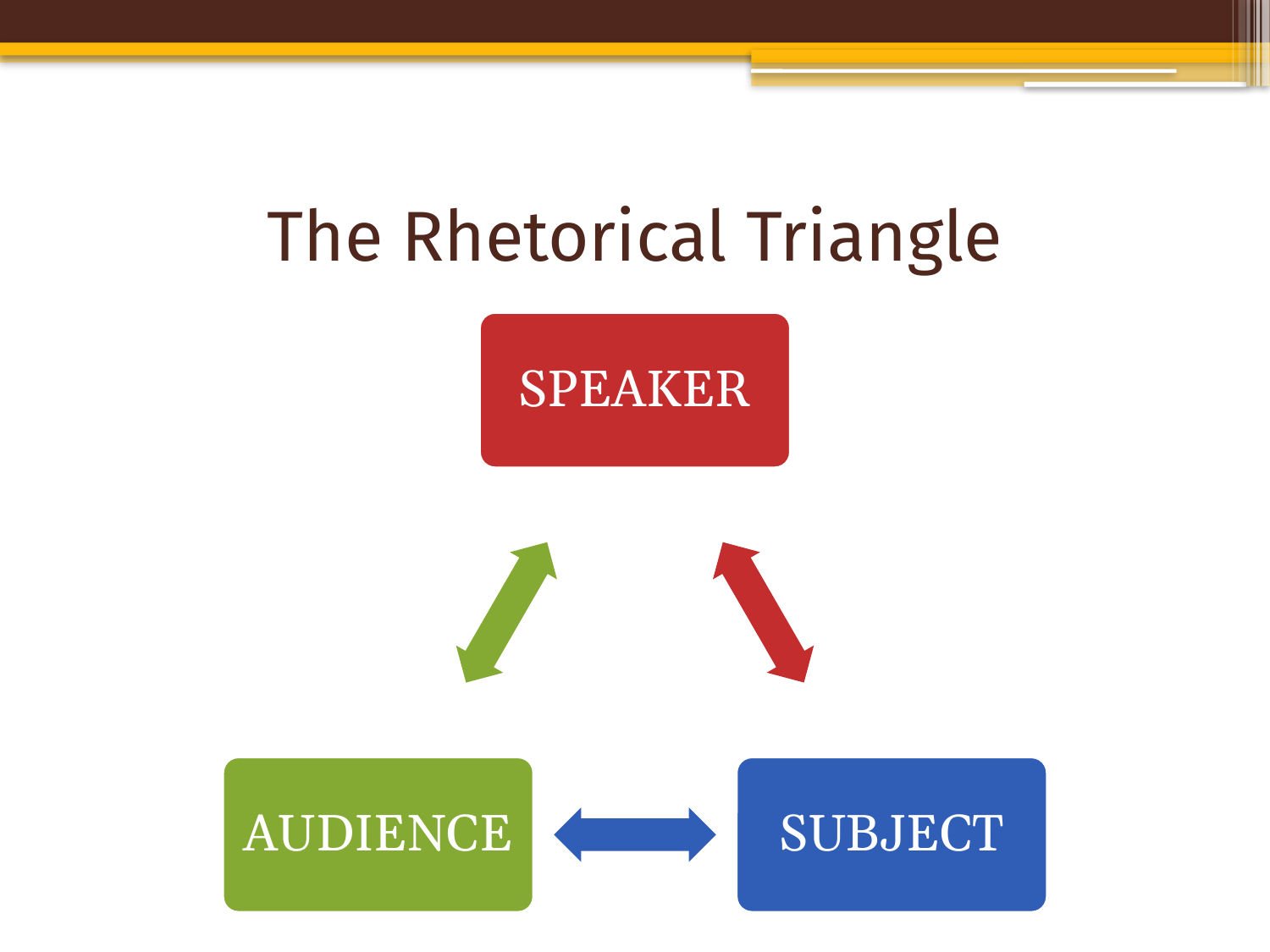

# The Rhetorical Triangle
SPEAKER

SUBJECT

AUDIENCE